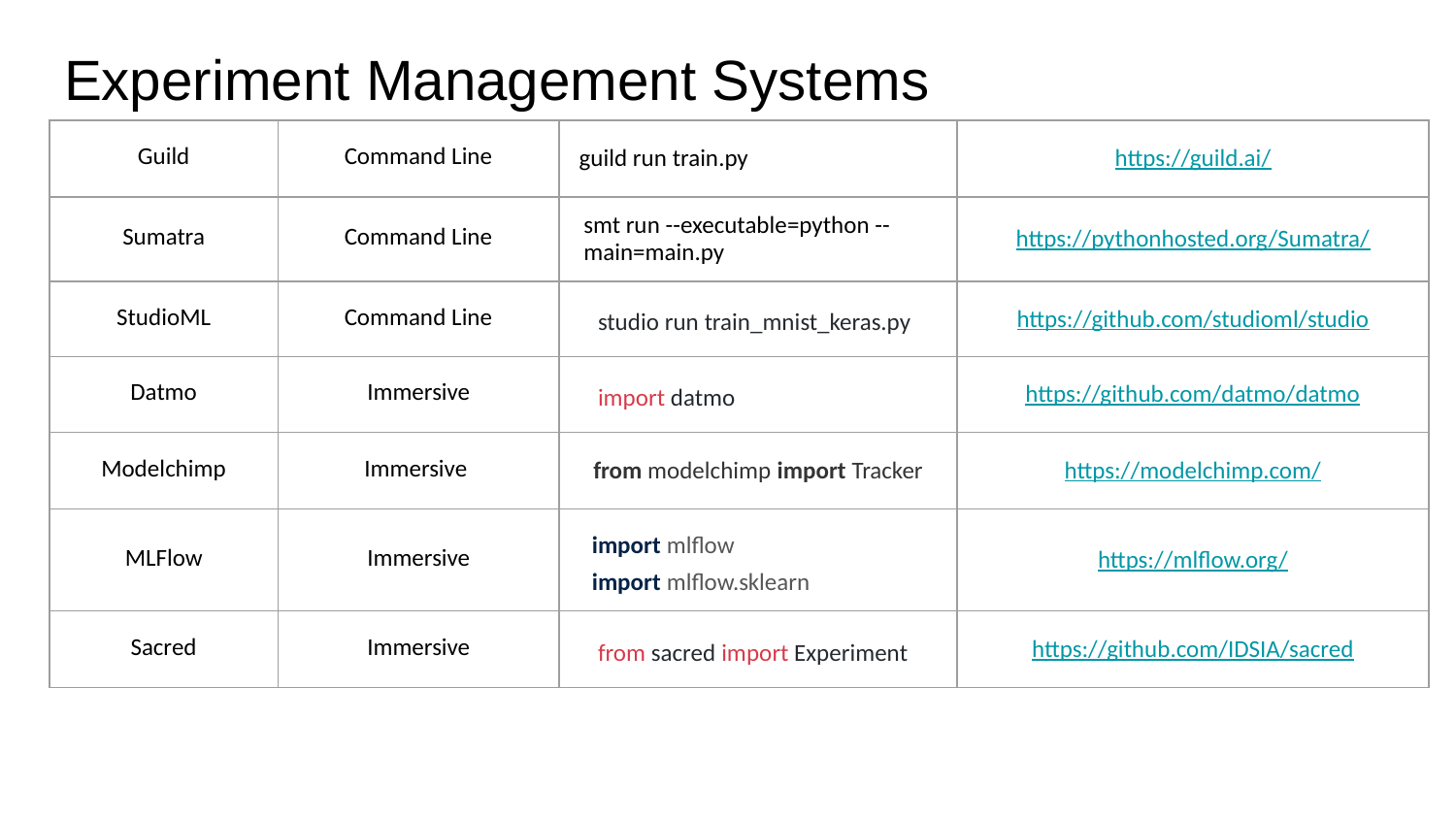

# Experiment Management Systems
| Guild | Command Line | guild run train.py | https://guild.ai/ |
| --- | --- | --- | --- |
| Sumatra | Command Line | smt run --executable=python --main=main.py | https://pythonhosted.org/Sumatra/ |
| StudioML | Command Line | studio run train\_mnist\_keras.py | https://github.com/studioml/studio |
| Datmo | Immersive | import datmo | https://github.com/datmo/datmo |
| Modelchimp | Immersive | from modelchimp import Tracker | https://modelchimp.com/ |
| MLFlow | Immersive | import mlflow import mlflow.sklearn | https://mlflow.org/ |
| Sacred | Immersive | from sacred import Experiment | https://github.com/IDSIA/sacred |